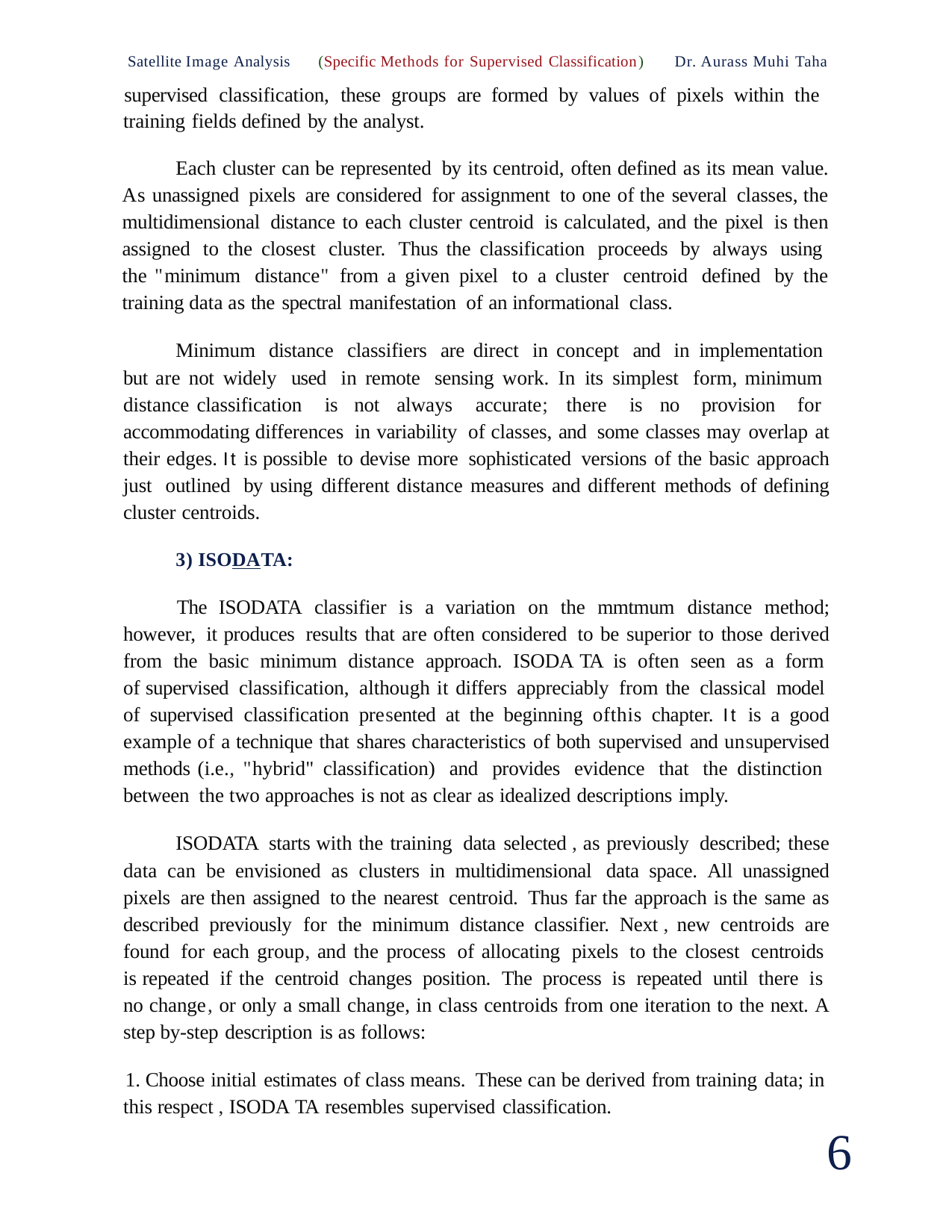

Satellite Image Analysis	(Specific Methods for Supervised Classification)	Dr. Aurass Muhi Taha

supervised  classification,  these  groups  are  formed  by  values  of  pixels  within  the training fields defined by the analyst.

Each cluster can be represented  by its centroid, often defined as its mean value. As unassigned  pixels  are considered  for assignment  to one of the several  classes, the multidimensional  distance to each cluster centroid  is calculated, and the pixel  is then assigned  to the closest  cluster.  Thus the classification  proceeds  by  always  using  the "minimum  distance" from a given pixel  to a cluster  centroid  defined  by the training data as the spectral manifestation  of an informational  class.

Minimum  distance  classifiers  are direct  in concept  and  in implementation  but are not widely  used  in remote  sensing work. In its simplest  form, minimum  distance classification   is  not  always   accurate;  there   is  no   provision   for  accommodating differences  in variability  of classes, and  some classes may overlap at their edges. It is possible  to devise more  sophisticated  versions of the basic approach just  outlined  by using different distance measures and different methods of defining cluster centroids.

3) ISODATA:

The  ISODATA  classifier  is  a  variation  on  the  mmtmum  distance  method; however,  it produces  results that are often considered  to be superior to those derived from  the  basic  minimum  distance  approach.  ISODA TA  is  often  seen  as  a  form  of supervised  classification,  although it differs  appreciably  from the  classical  model  of supervised classification presented at the beginning ofthis chapter. It is a good example of a technique that shares characteristics of both supervised and unsupervised methods (i.e., "hybrid" classification)  and  provides  evidence  that  the distinction  between  the two approaches is not as clear as idealized descriptions imply.

ISODATA  starts with the training  data selected , as previously  described; these data  can  be  envisioned  as  clusters  in  multidimensional   data  space.  All  unassigned pixels  are then assigned  to the nearest  centroid.  Thus far the approach is the same as described  previously  for  the  minimum  distance  classifier.  Next , new  centroids  are found  for each group, and the process  of allocating  pixels  to the closest  centroids  is repeated  if the  centroid  changes  position.  The  process  is  repeated  until  there  is  no change, or only a small change, in class centroids from one iteration to the next. A step­ by-step description is as follows:

1. Choose initial estimates of class means.  These can be derived from training data; in this respect , ISODA TA resembles supervised classification.
6